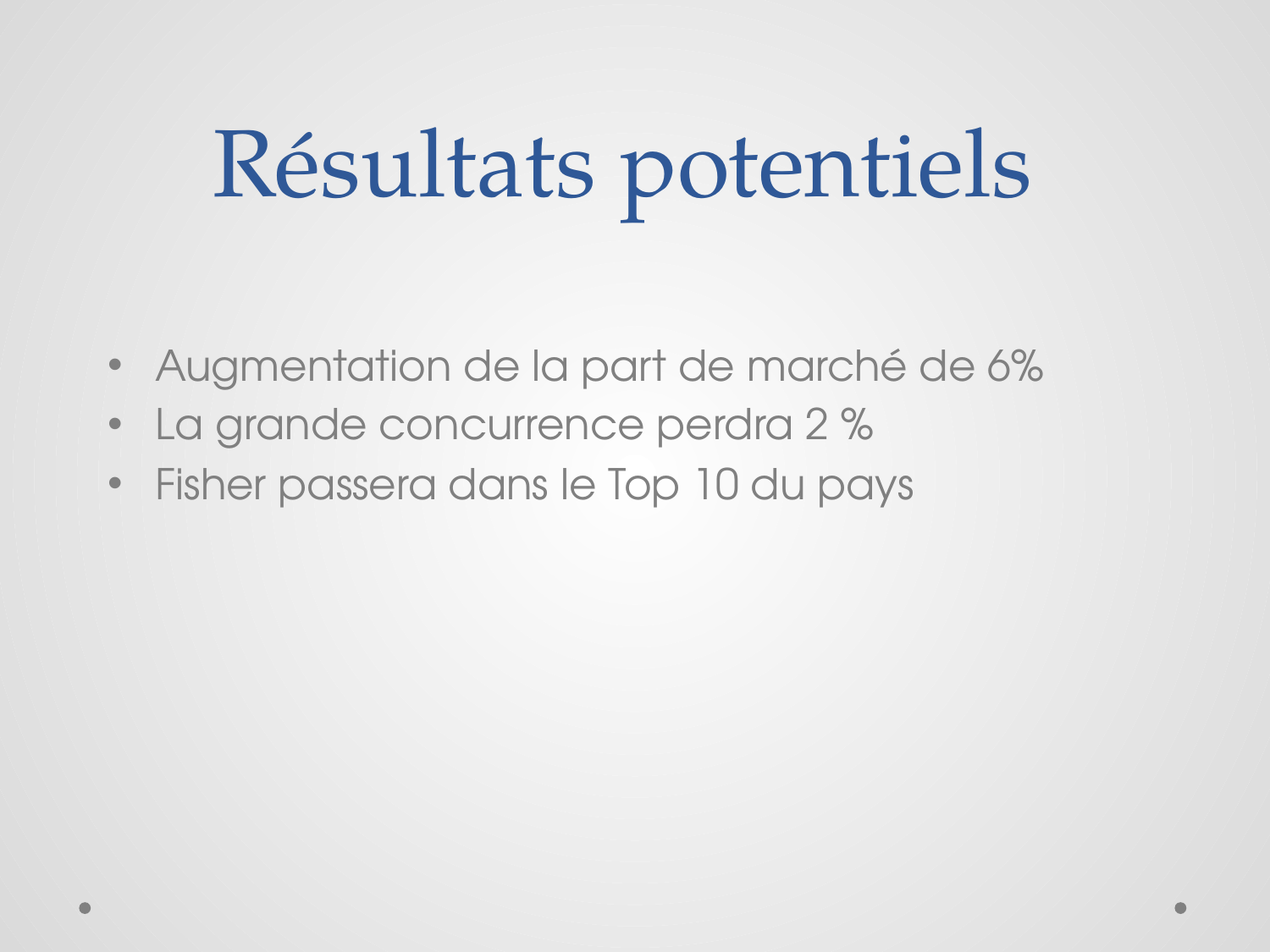

# Résultats potentiels
Augmentation de la part de marché de 6%
La grande concurrence perdra 2 %
Fisher passera dans le Top 10 du pays